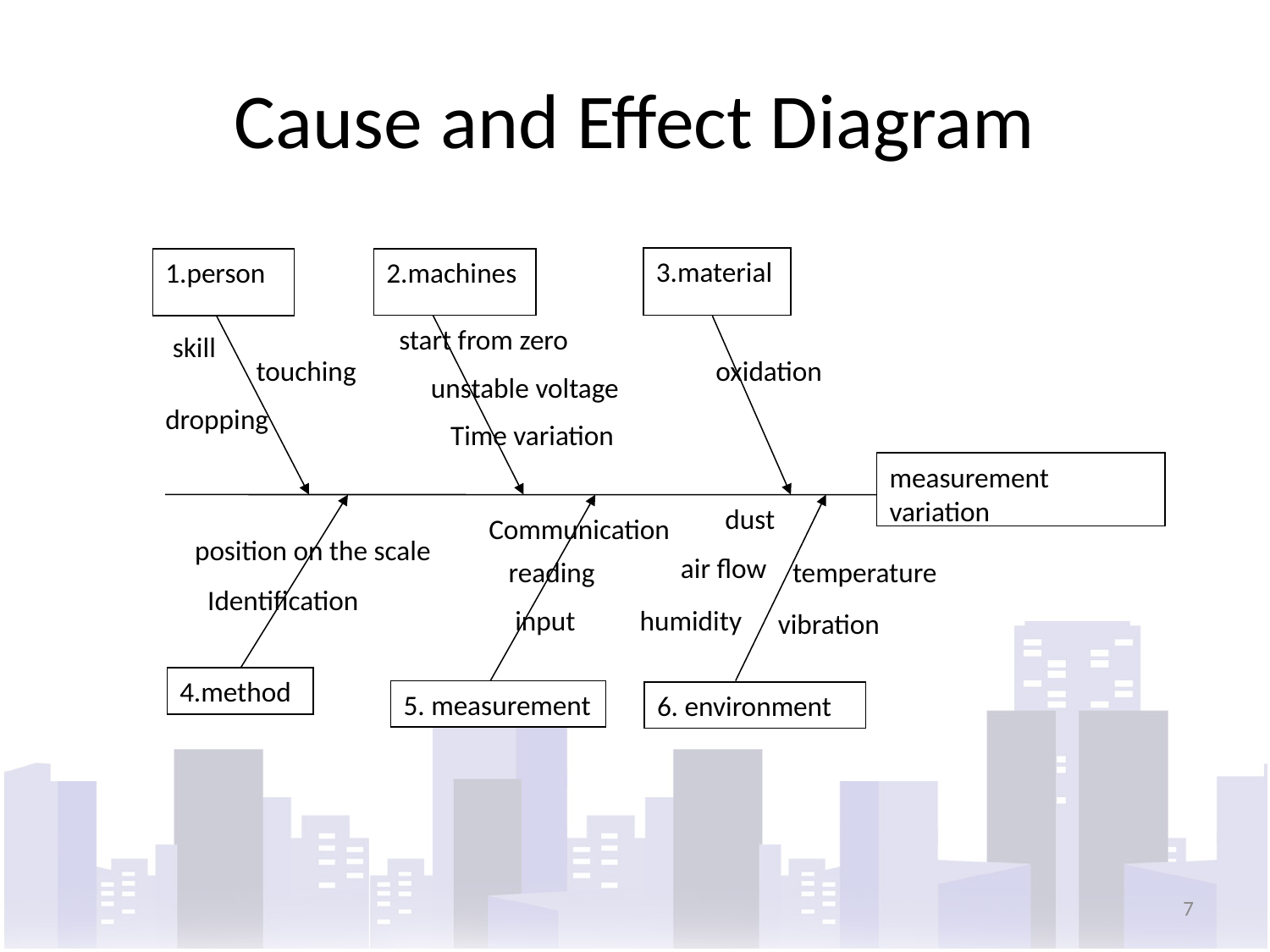

# Cause and Effect Diagram
3.material
1.person
2.machines
start from zero
skill
touching
oxidation
unstable voltage
dropping
Time variation
measurement variation

dust
Communication
position on the scale
air flow
reading
temperature
Identification
input
humidity
vibration
4.method
5. measurement
6. environment
7